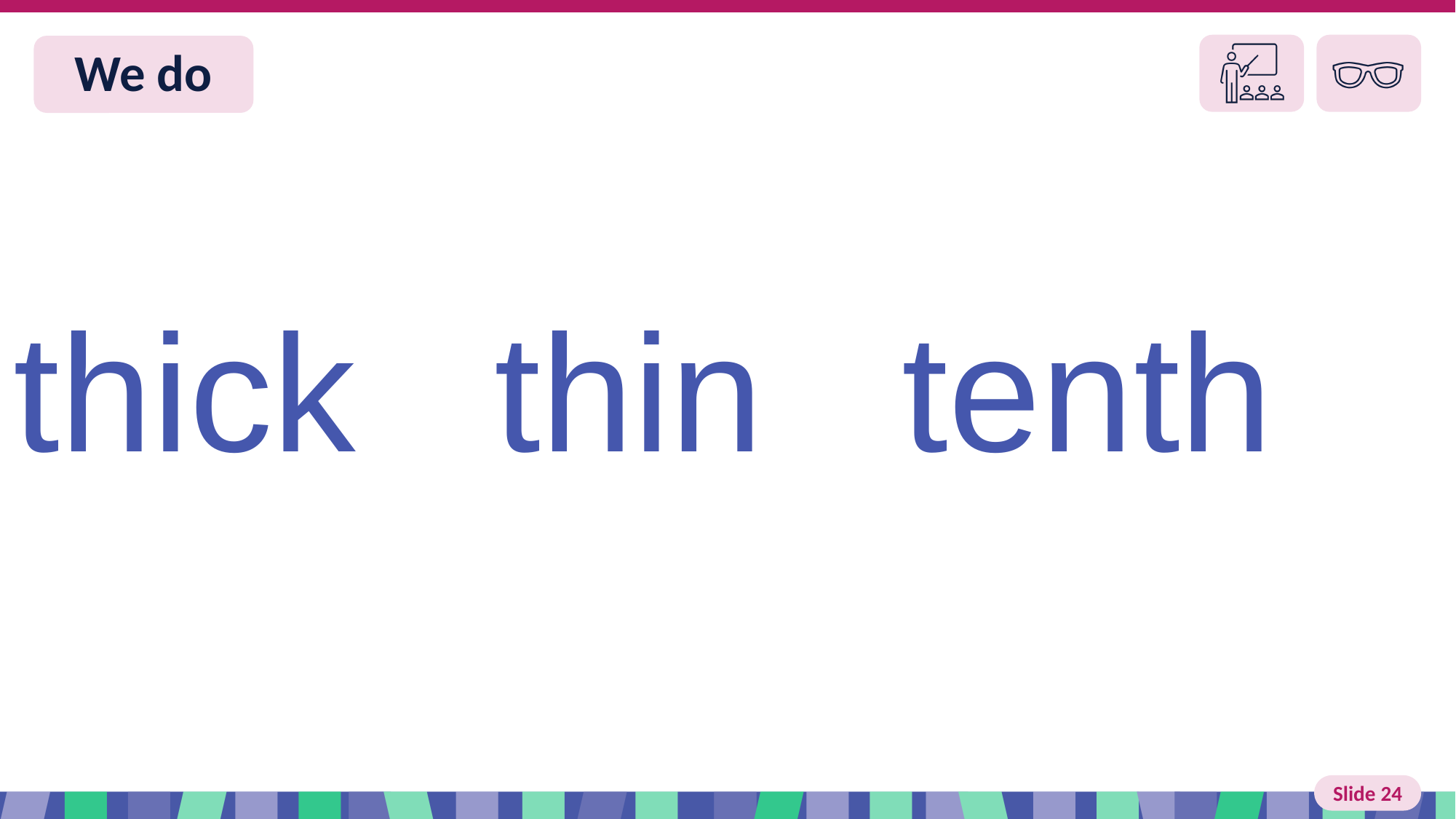

# Slide 24 We do
thick   thin   tenth